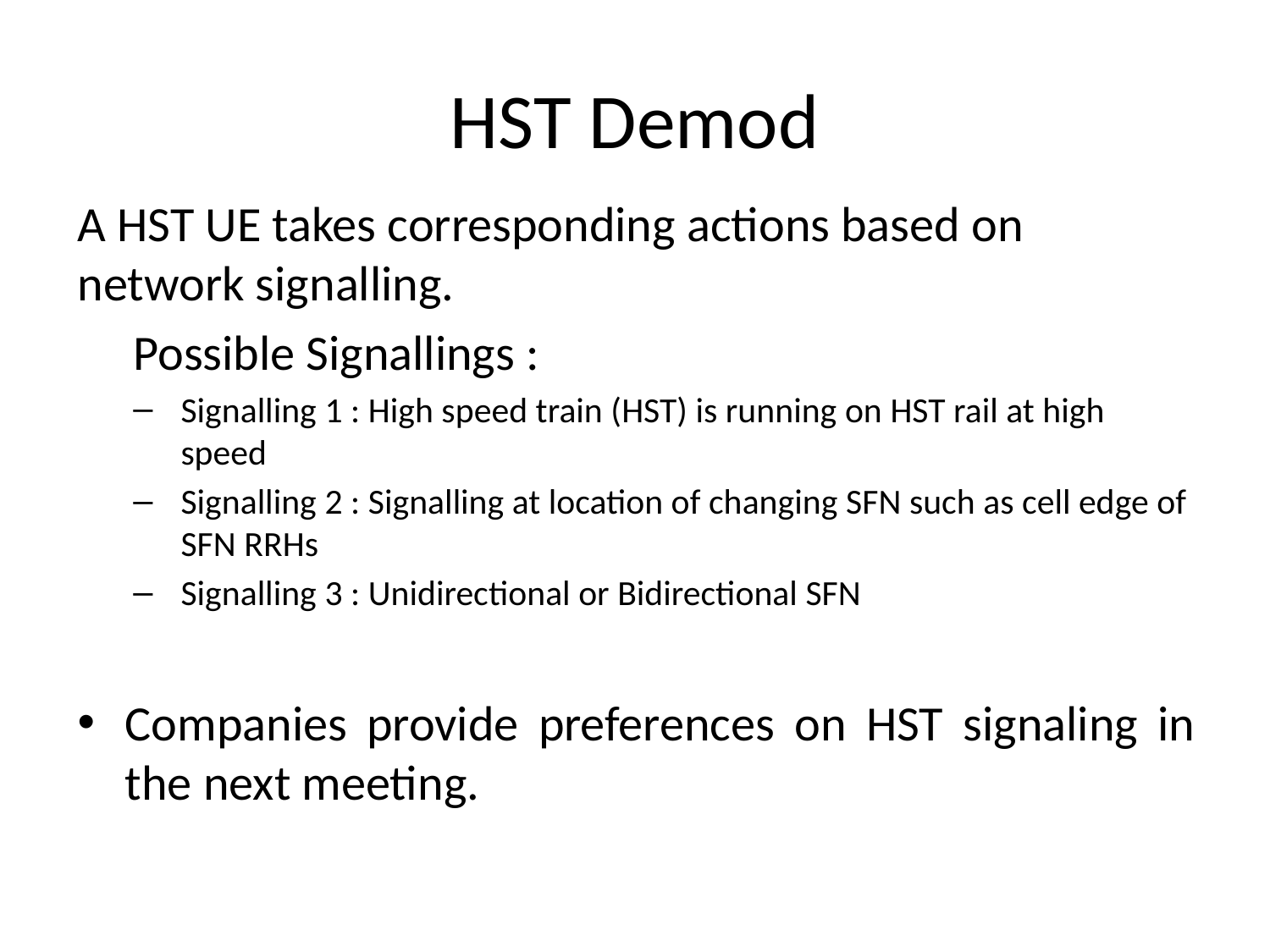

# HST Demod

A HST UE takes corresponding actions based on network signalling.
Possible Signallings :
Signalling 1 : High speed train (HST) is running on HST rail at high speed
Signalling 2 : Signalling at location of changing SFN such as cell edge of SFN RRHs
Signalling 3 : Unidirectional or Bidirectional SFN

Companies provide preferences on HST signaling in the next meeting.